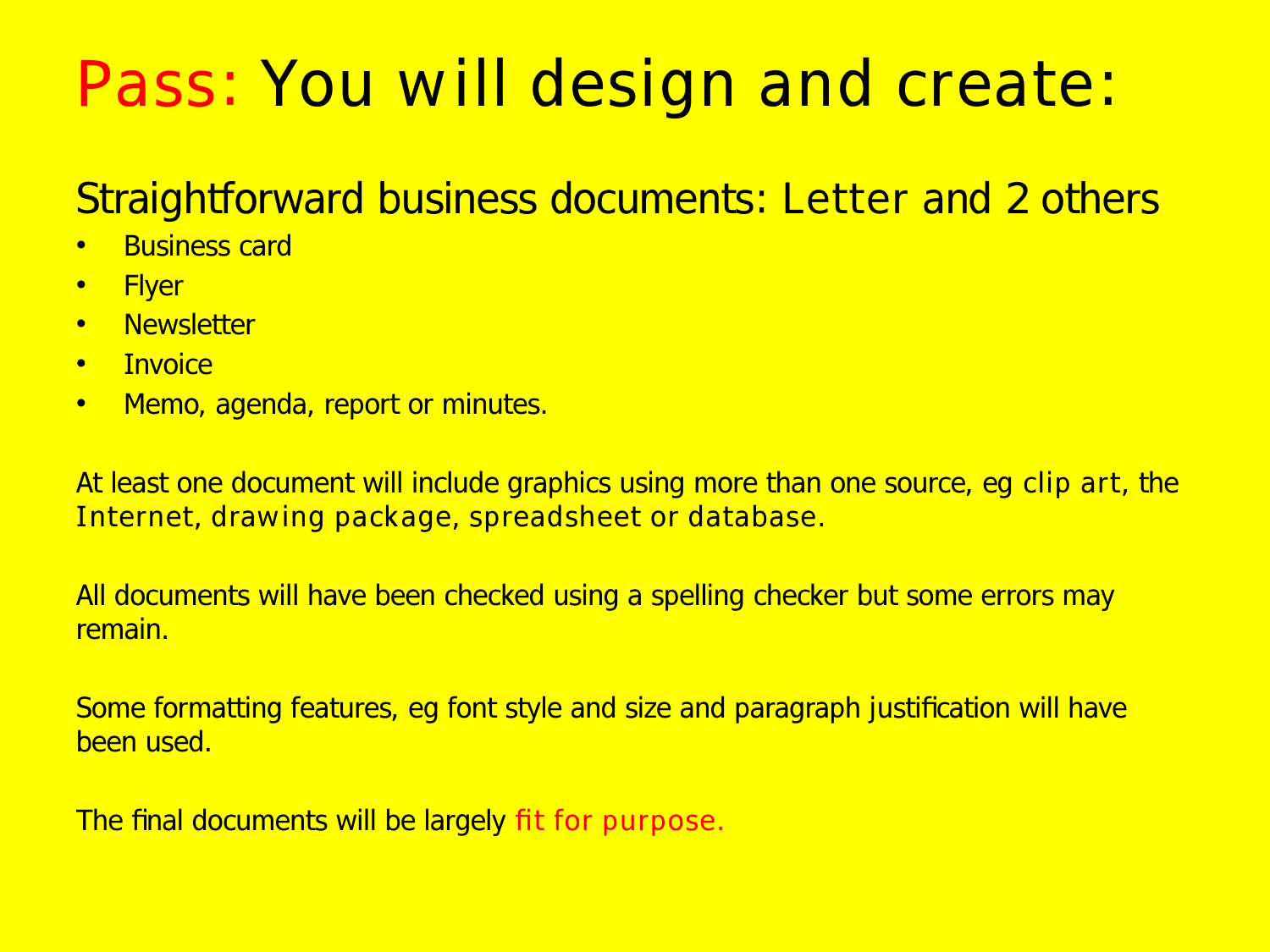

Pass: You will design and create:

Straightforward business documents: Letter and 2 others
Business card
Flyer
Newsletter
Invoice
Memo, agenda, report or minutes.

At least one document will include graphics using more than one source, eg clip art, the Internet, drawing package, spreadsheet or database.

All documents will have been checked using a spelling checker but some errors may remain.

Some formatting features, eg font style and size and paragraph justification will have been used.

The final documents will be largely fit for purpose.